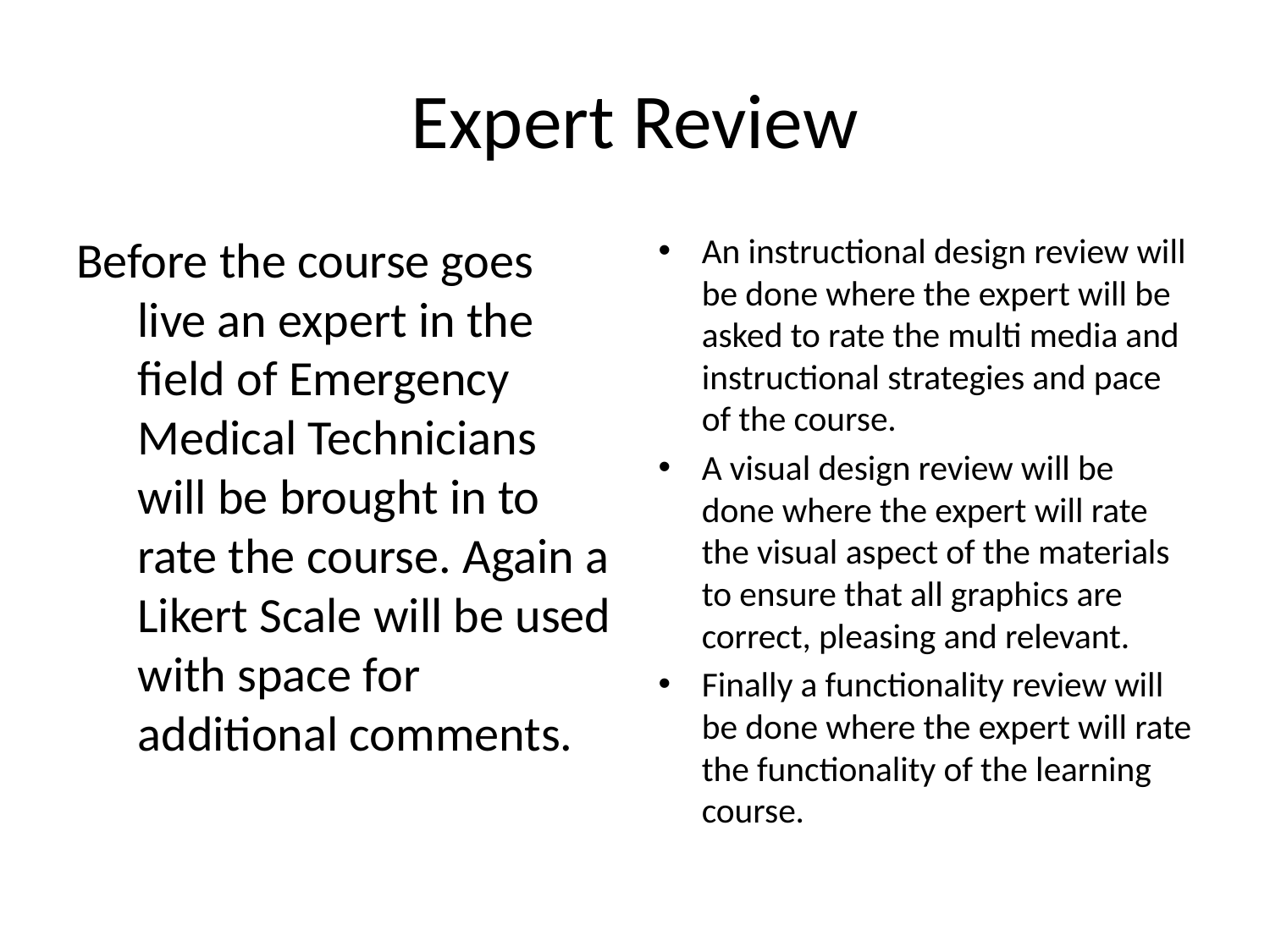

# Expert Review
Before the course goes live an expert in the field of Emergency Medical Technicians will be brought in to rate the course. Again a Likert Scale will be used with space for additional comments.
An instructional design review will be done where the expert will be asked to rate the multi media and instructional strategies and pace of the course.
A visual design review will be done where the expert will rate the visual aspect of the materials to ensure that all graphics are correct, pleasing and relevant.
Finally a functionality review will be done where the expert will rate the functionality of the learning course.